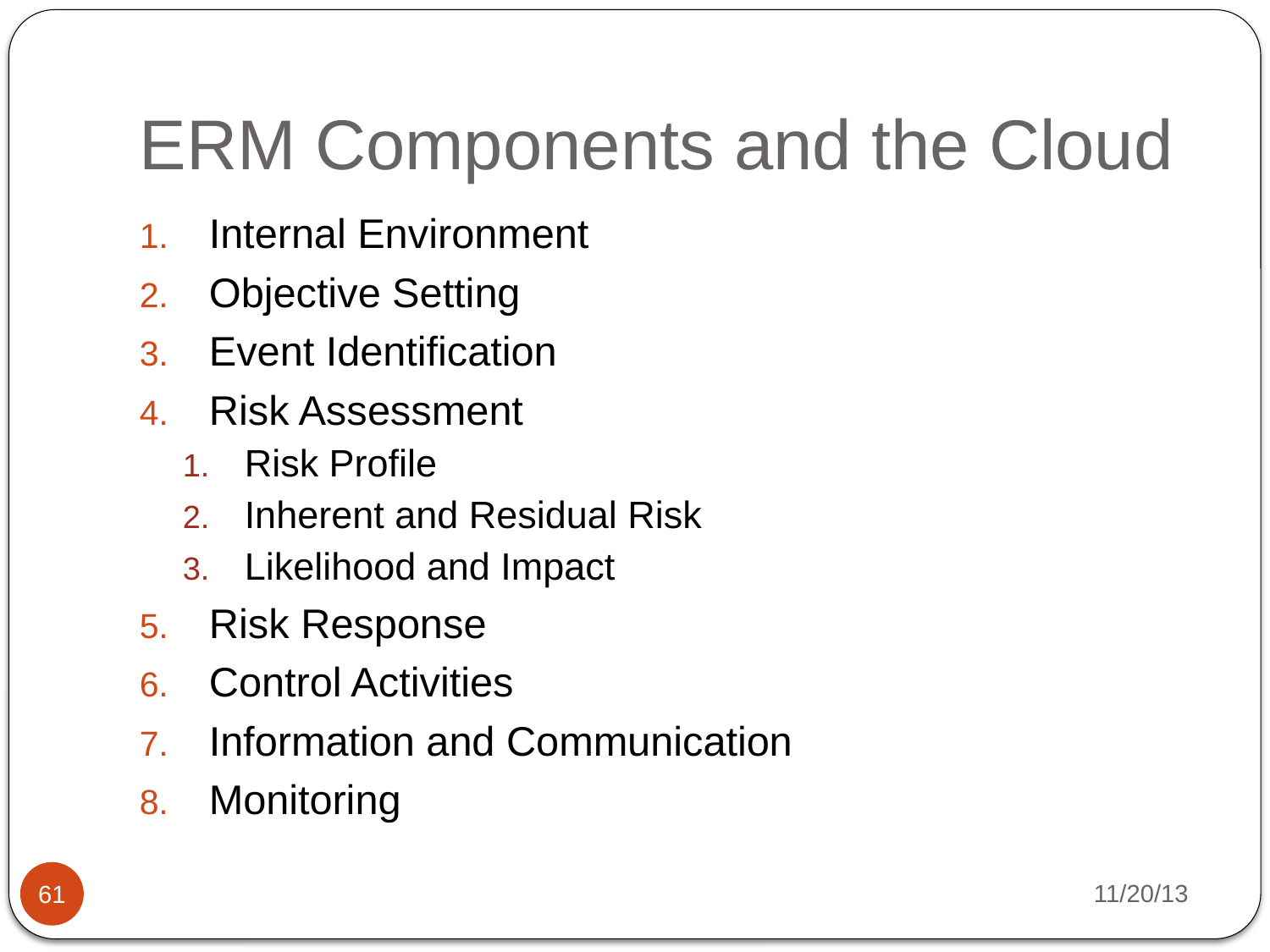

# ERM Components and the Cloud
Internal Environment
Objective Setting
Event Identification
Risk Assessment
Risk Profile
Inherent and Residual Risk
Likelihood and Impact
Risk Response
Control Activities
Information and Communication
Monitoring
11/20/13
61